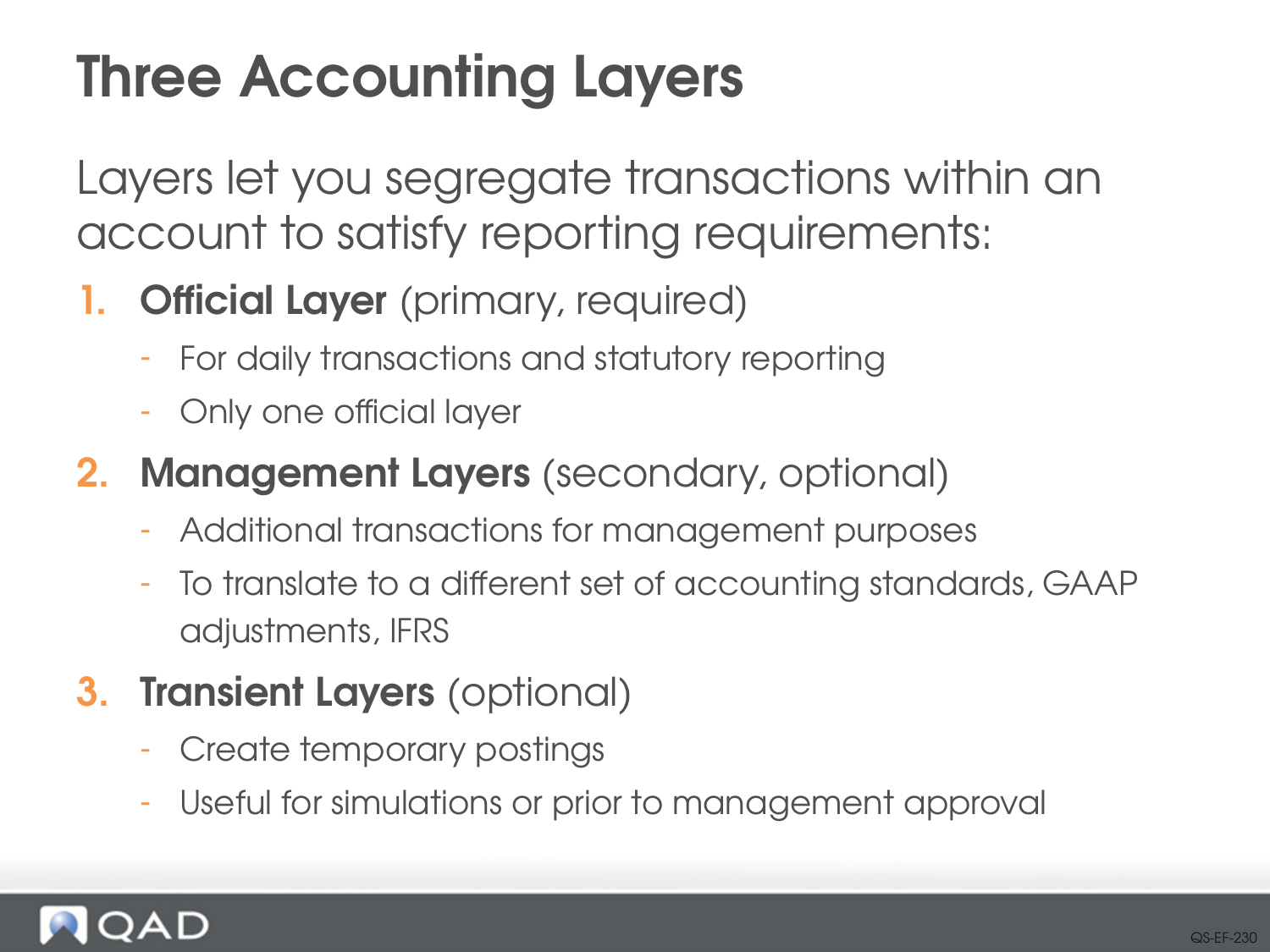

# Three Accounting Layers
Layers let you segregate transactions within an account to satisfy reporting requirements:
Official Layer (primary, required)
For daily transactions and statutory reporting
Only one official layer
Management Layers (secondary, optional)
Additional transactions for management purposes
To translate to a different set of accounting standards, GAAP adjustments, IFRS
Transient Layers (optional)
Create temporary postings
Useful for simulations or prior to management approval
QS-EF-230